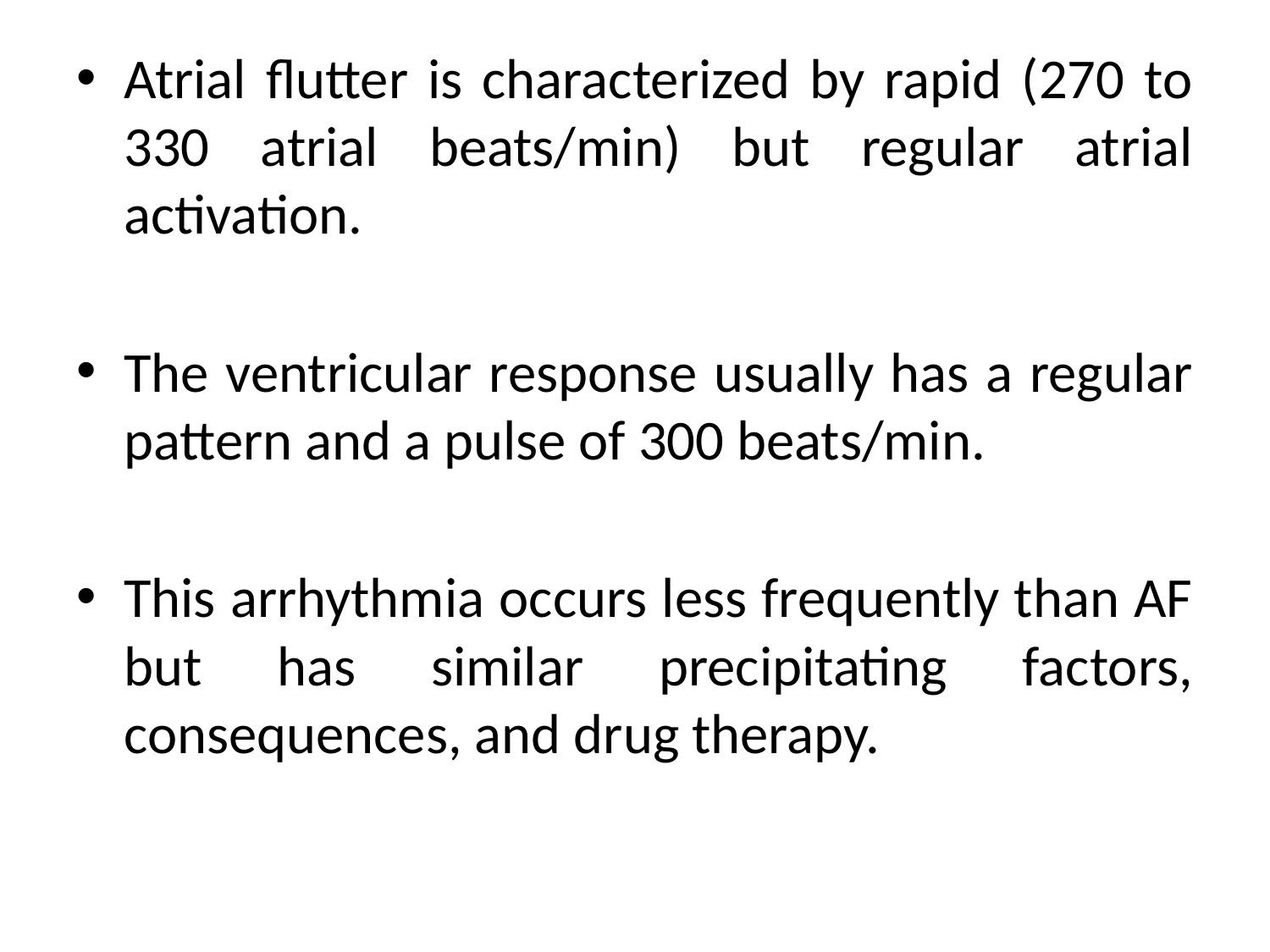

Atrial flutter is characterized by rapid (270 to 330 atrial beats/min) but regular atrial activation.

The ventricular response usually has a regular pattern and a pulse of 300 beats/min.

This arrhythmia occurs less frequently than AF but has similar precipitating factors, consequences, and drug therapy.